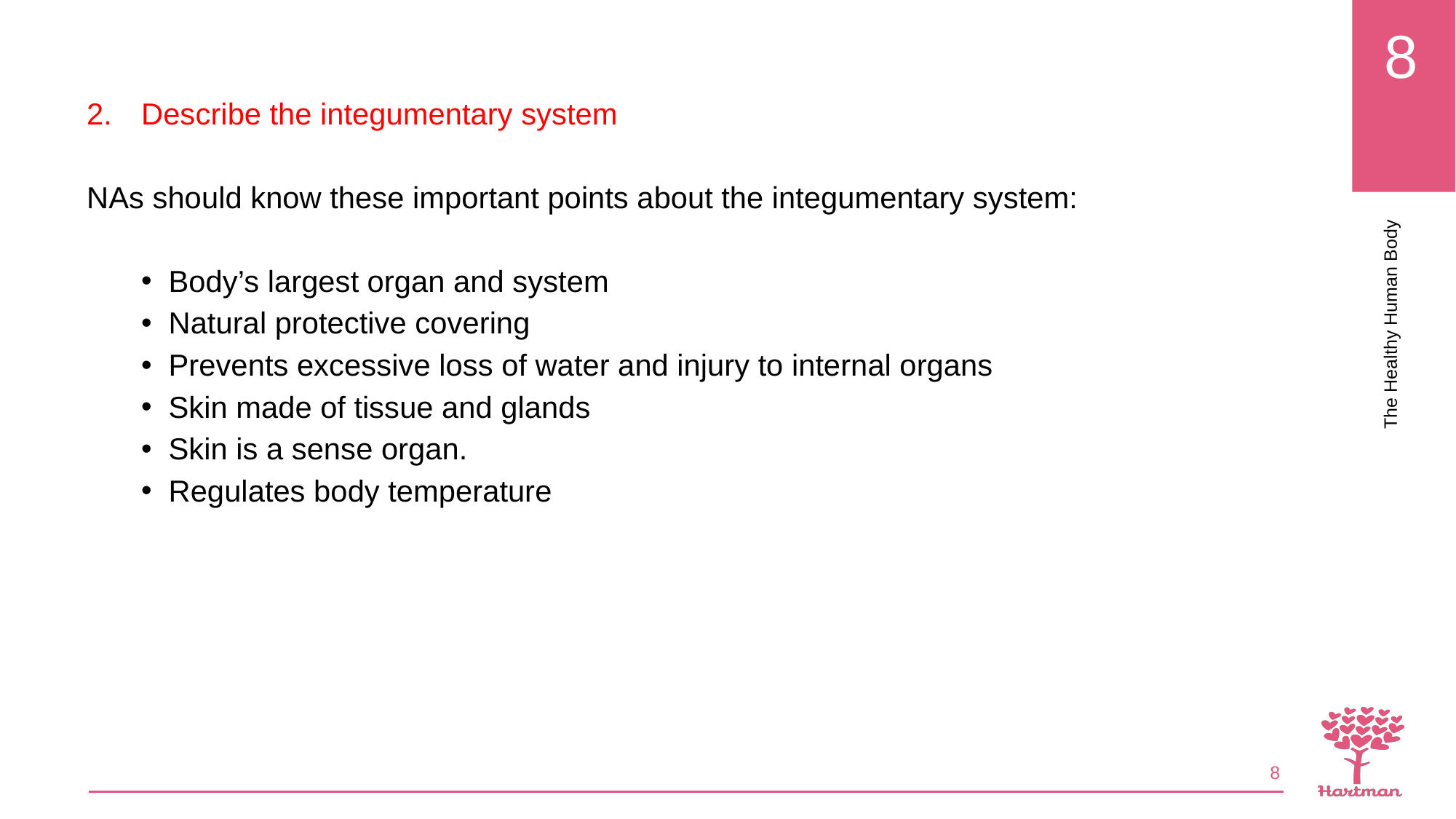

Describe the integumentary system

NAs should know these important points about the integumentary system:

Body’s largest organ and system
Natural protective covering
Prevents excessive loss of water and injury to internal organs
Skin made of tissue and glands
Skin is a sense organ.
Regulates body temperature
8